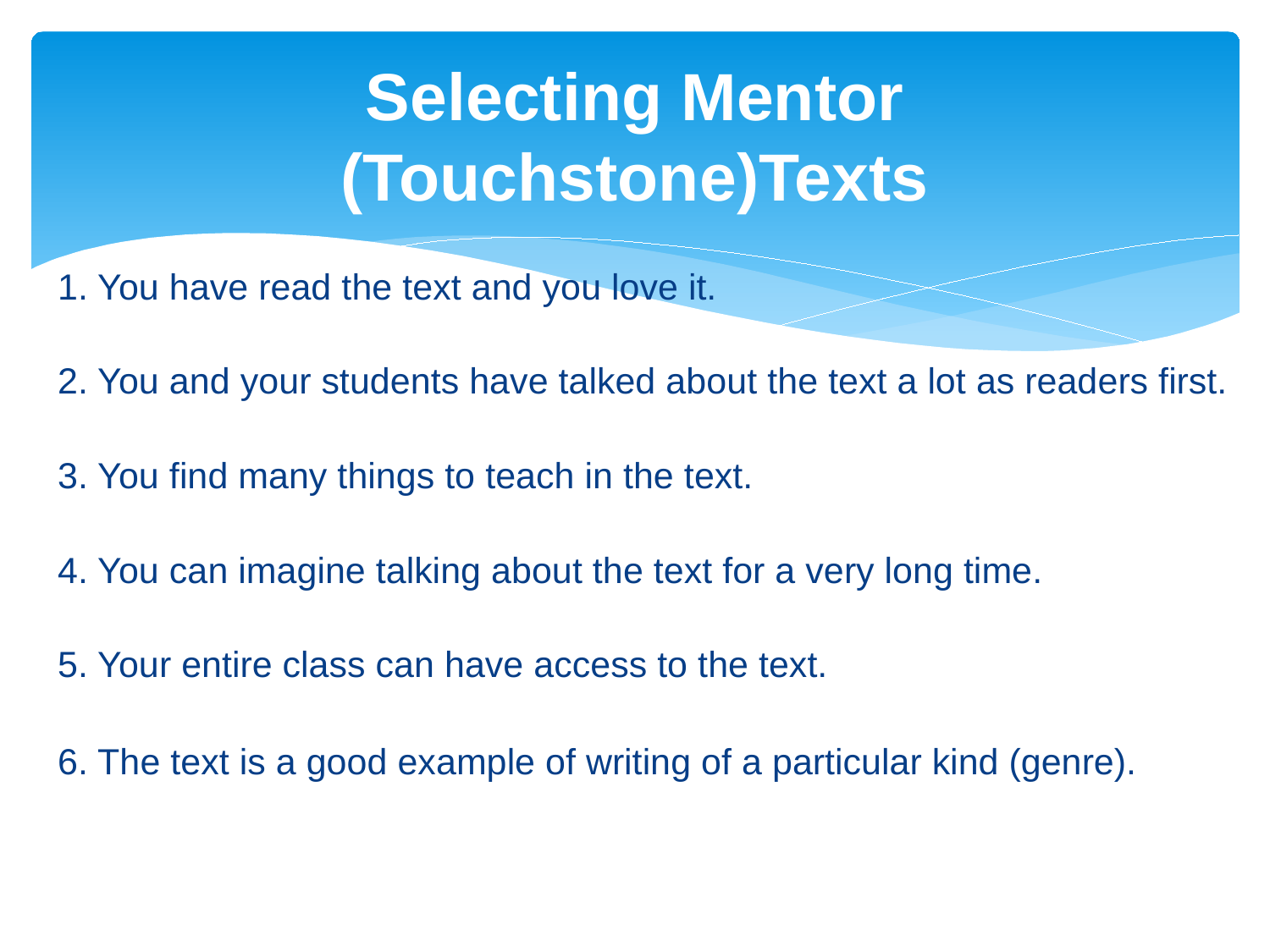

# Selecting Mentor (Touchstone)Texts

1. You have read the text and you love it.
2. You and your students have talked about the text a lot as readers first.
3. You find many things to teach in the text.
4. You can imagine talking about the text for a very long time.
5. Your entire class can have access to the text.
6. The text is a good example of writing of a particular kind (genre).